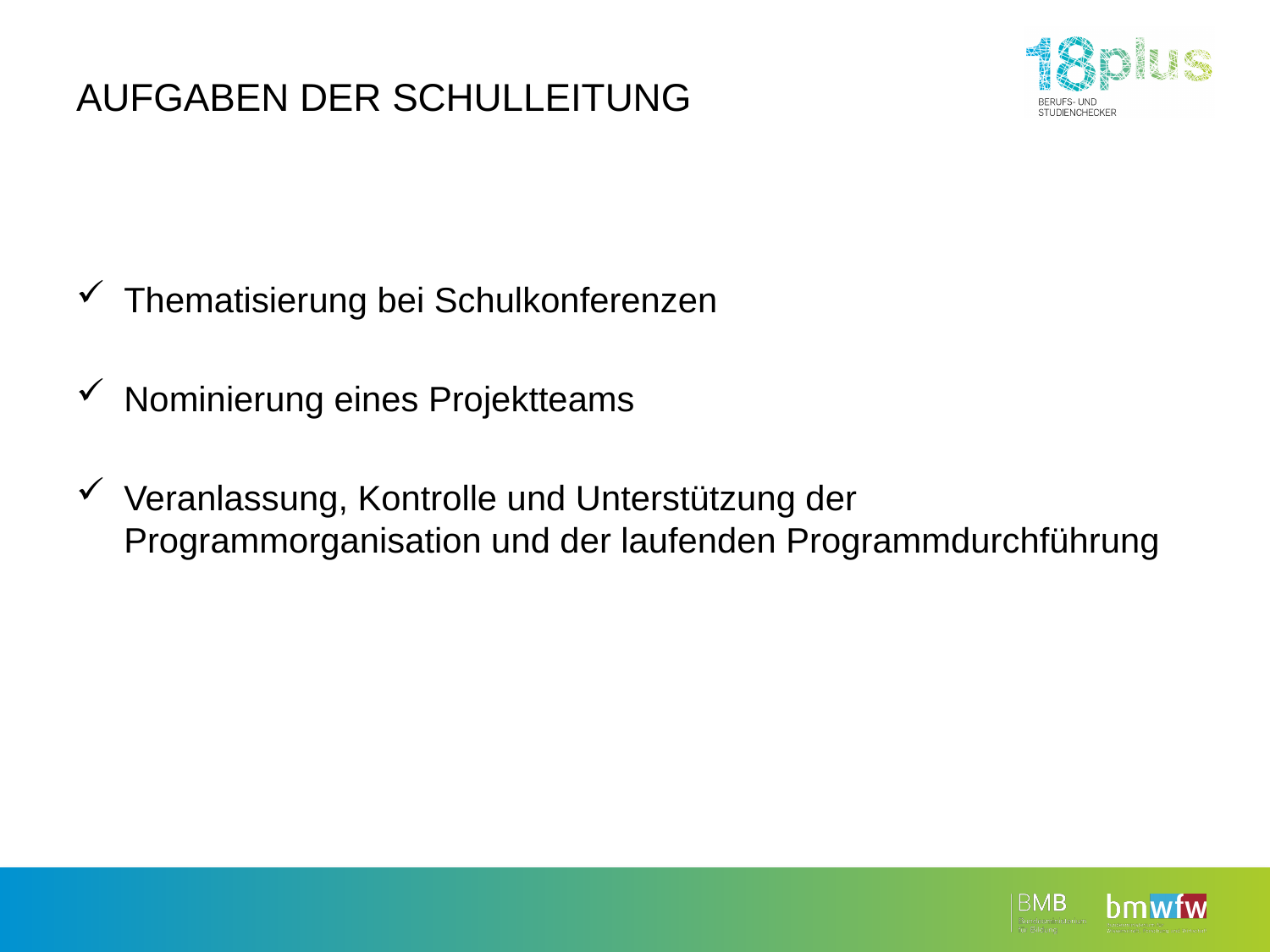

# Aufgaben der Schulleitung

Thematisierung bei Schulkonferenzen

Nominierung eines Projektteams

Veranlassung, Kontrolle und Unterstützung der Programmorganisation und der laufenden Programmdurchführung